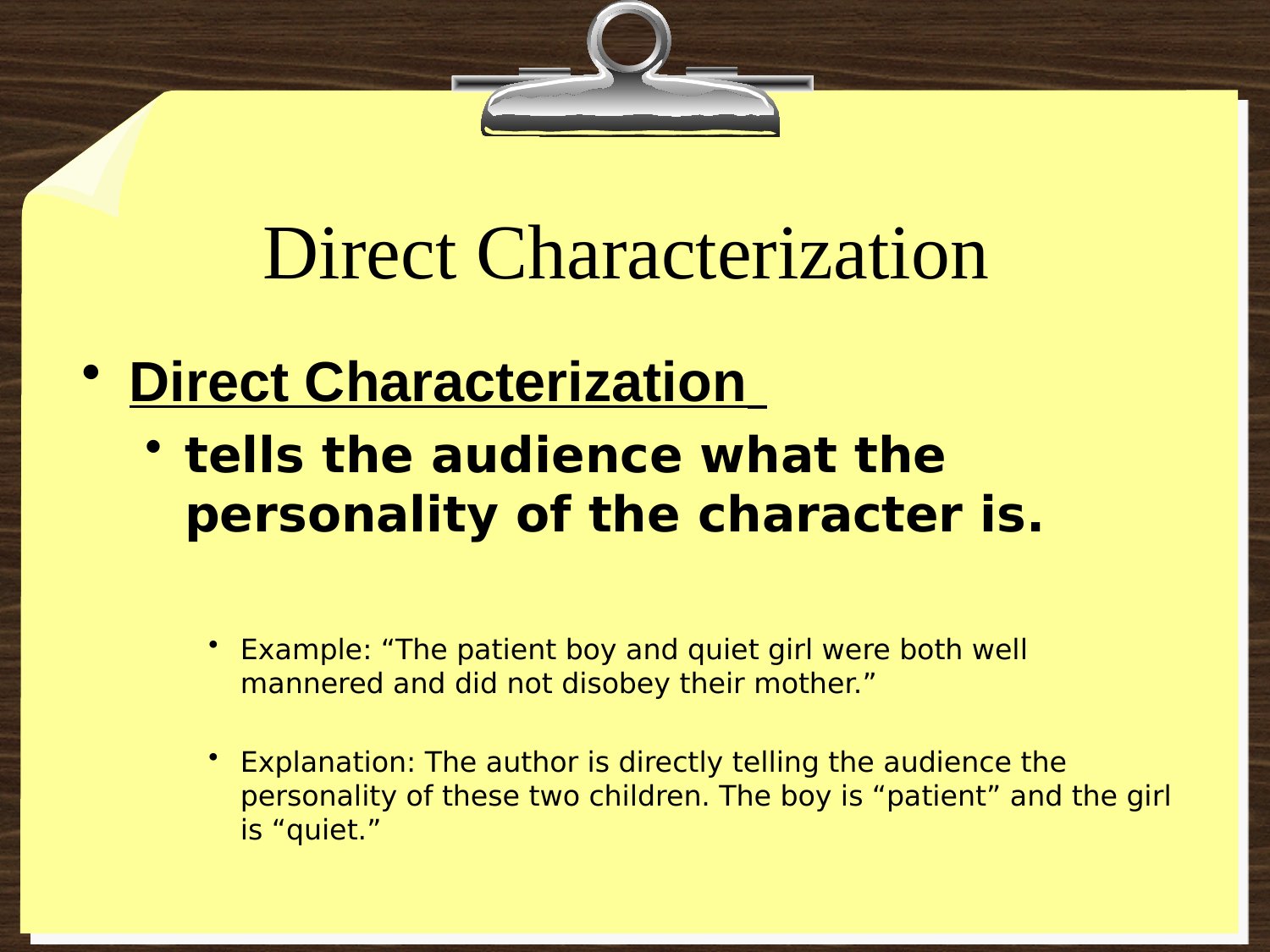

# Direct Characterization
Direct Characterization
tells the audience what the personality of the character is.

Example: “The patient boy and quiet girl were both well mannered and did not disobey their mother.”

Explanation: The author is directly telling the audience the personality of these two children. The boy is “patient” and the girl is “quiet.”